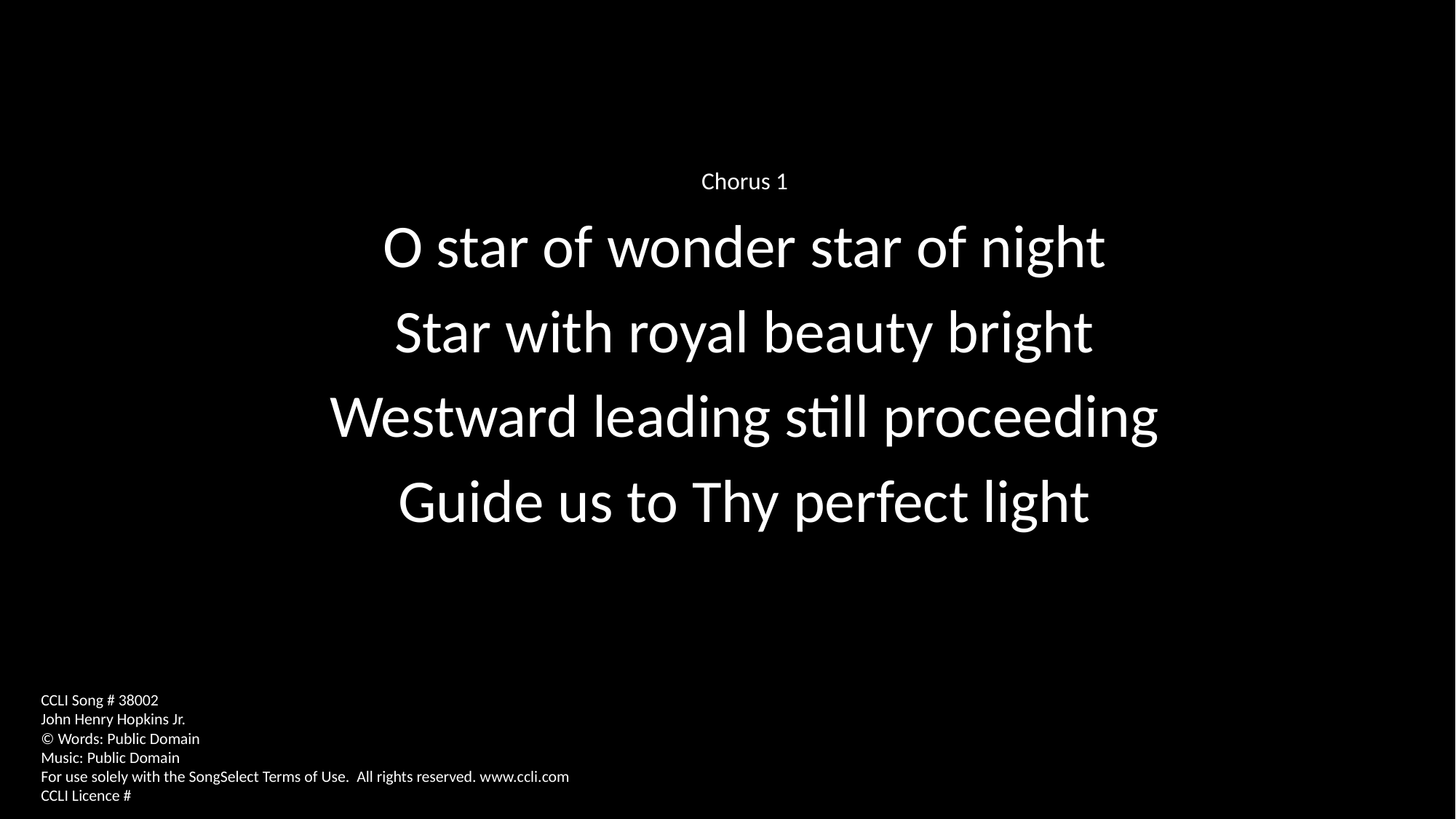

Chorus 1
O star of wonder star of night
Star with royal beauty bright
Westward leading still proceeding
Guide us to Thy perfect light
CCLI Song # 38002
John Henry Hopkins Jr.
© Words: Public Domain
Music: Public Domain
For use solely with the SongSelect Terms of Use.  All rights reserved. www.ccli.com
CCLI Licence #